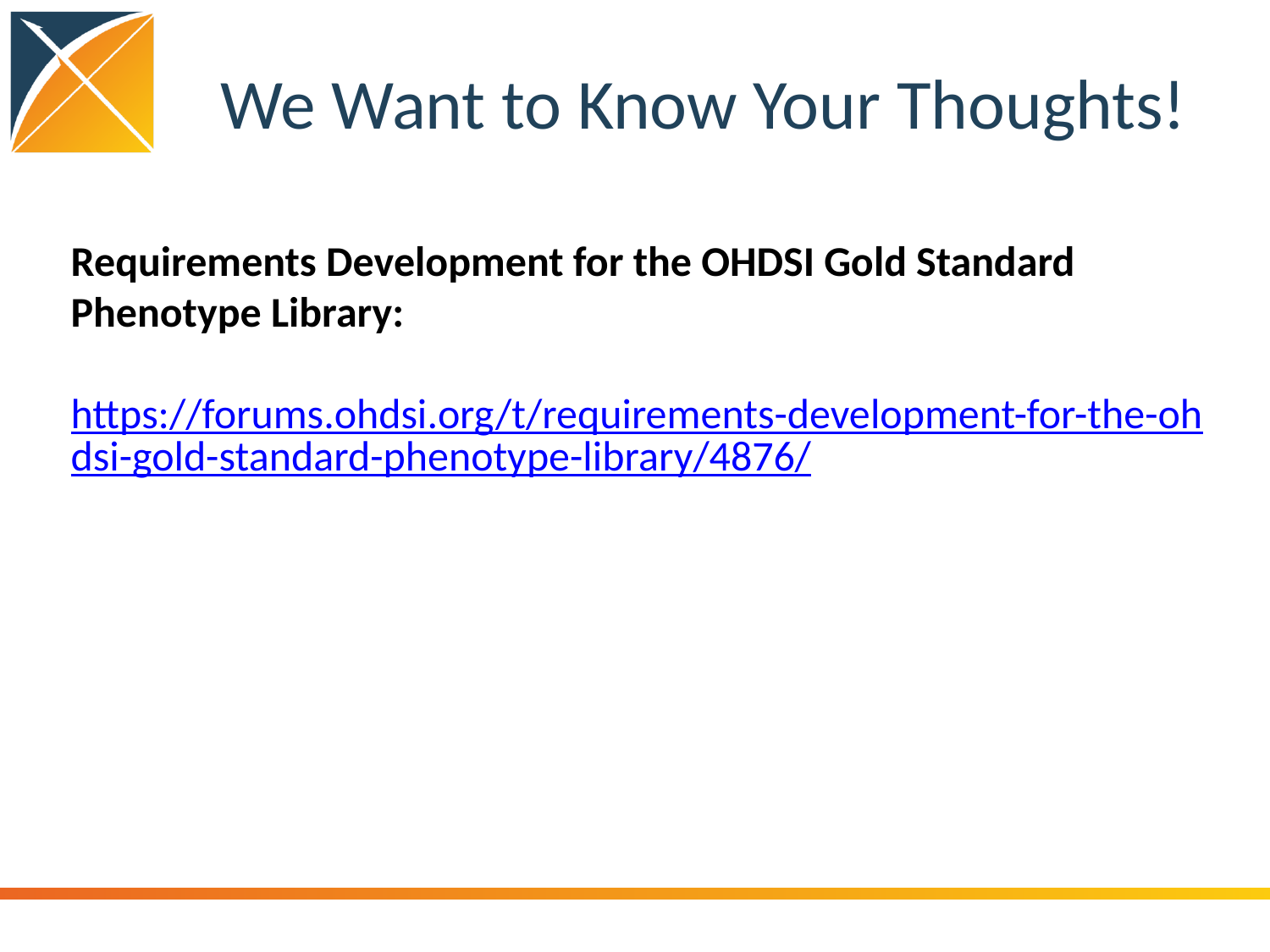

We Want to Know Your Thoughts!
Requirements Development for the OHDSI Gold Standard Phenotype Library:

https://forums.ohdsi.org/t/requirements-development-for-the-ohdsi-gold-standard-phenotype-library/4876/